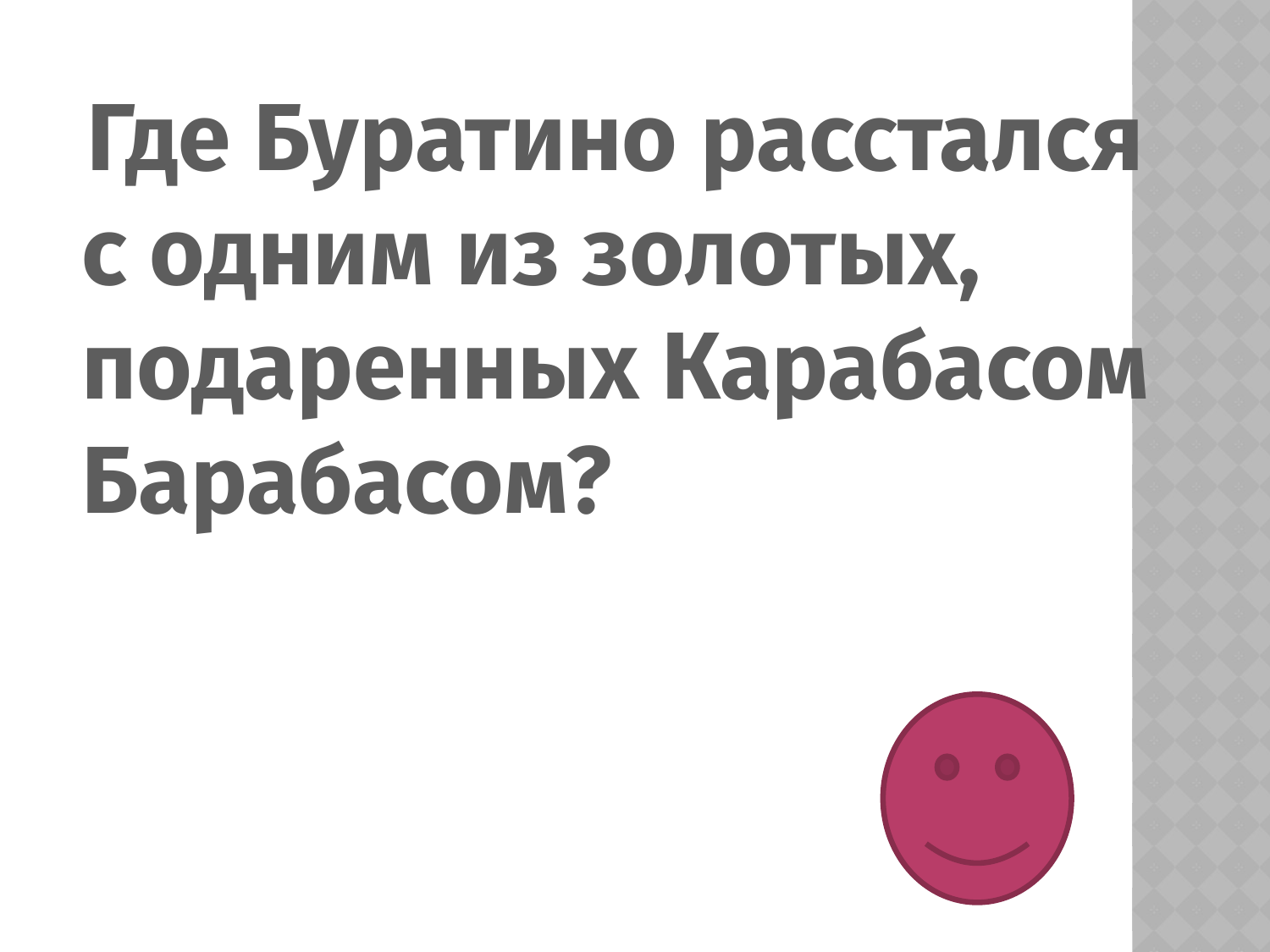

Где Буратино расстался
с одним из золотых,
подаренных Карабасом
Барабасом?